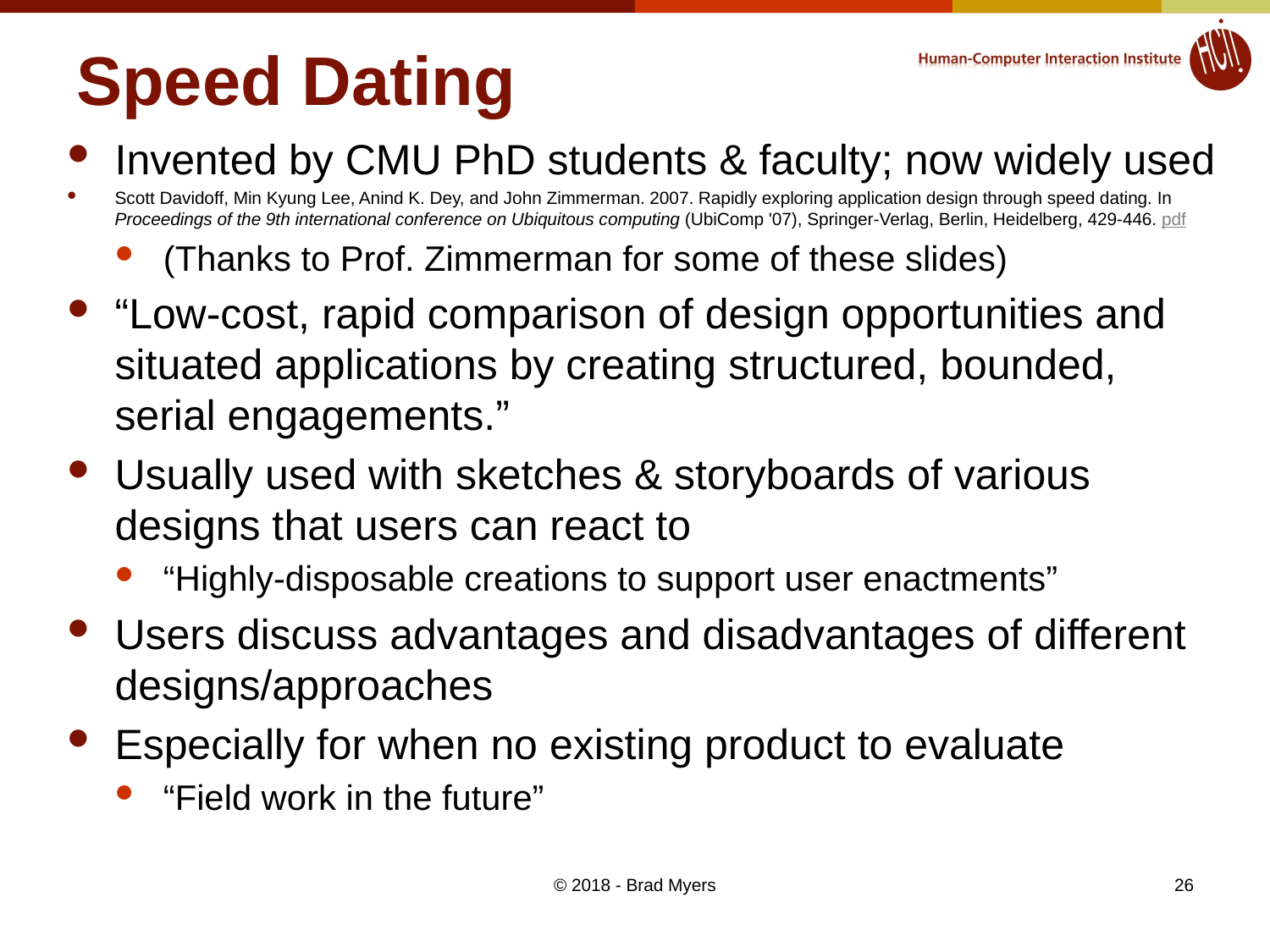

# Speed Dating
Invented by CMU PhD students & faculty; now widely used
Scott Davidoff, Min Kyung Lee, Anind K. Dey, and John Zimmerman. 2007. Rapidly exploring application design through speed dating. In Proceedings of the 9th international conference on Ubiquitous computing (UbiComp '07), Springer-Verlag, Berlin, Heidelberg, 429-446. pdf
(Thanks to Prof. Zimmerman for some of these slides)
“Low-cost, rapid comparison of design opportunities and situated applications by creating structured, bounded, serial engagements.”
Usually used with sketches & storyboards of various designs that users can react to
“Highly-disposable creations to support user enactments”
Users discuss advantages and disadvantages of different designs/approaches
Especially for when no existing product to evaluate
“Field work in the future”
© 2018 - Brad Myers
26